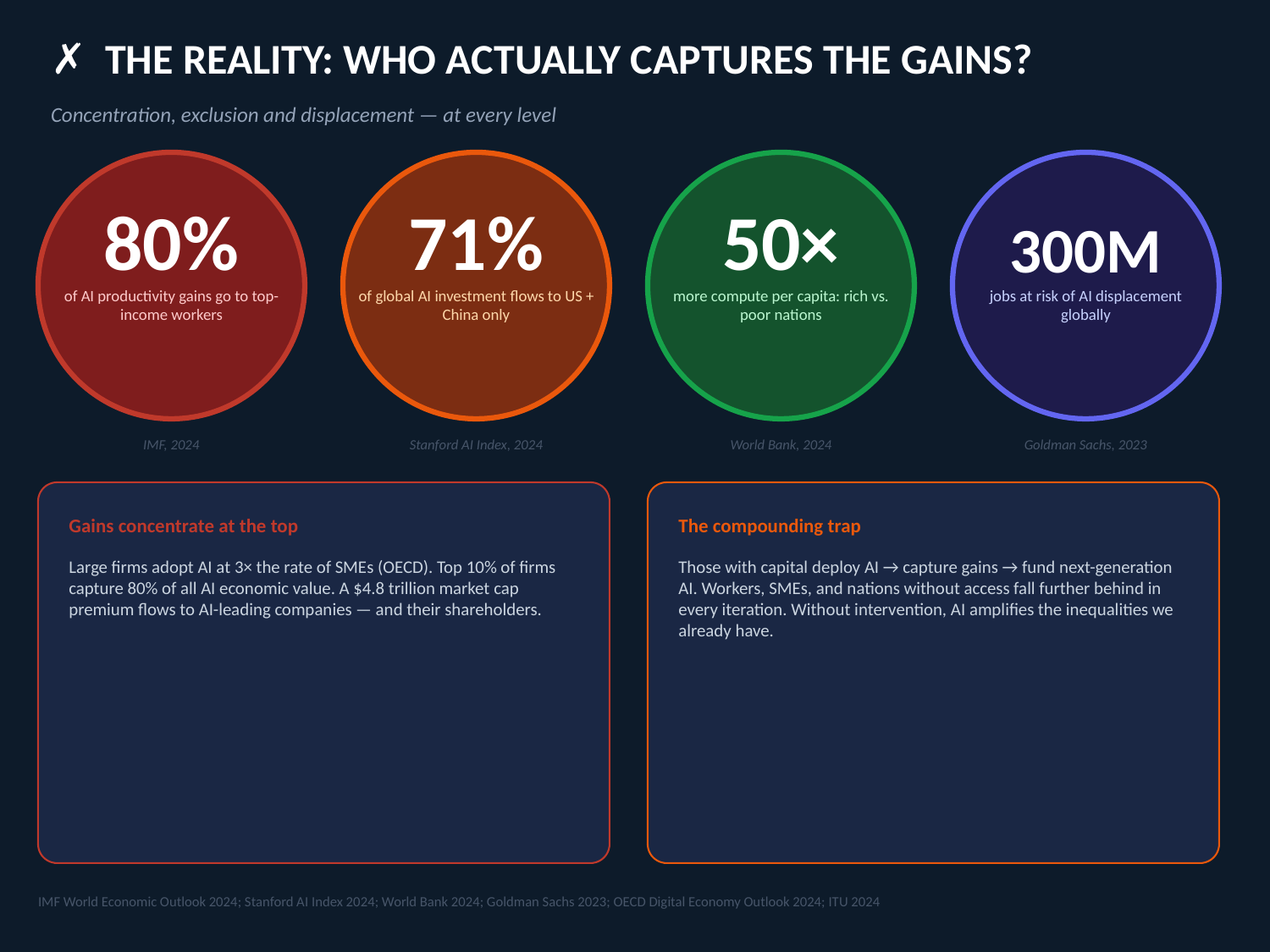

✗  THE REALITY: WHO ACTUALLY CAPTURES THE GAINS?
Concentration, exclusion and displacement — at every level

80%

71%

50×

300M
of AI productivity gains go to top-income workers
of global AI investment flows to US + China only
more compute per capita: rich vs. poor nations
jobs at risk of AI displacement globally
IMF, 2024
Stanford AI Index, 2024
World Bank, 2024
Goldman Sachs, 2023
Gains concentrate at the top

Large firms adopt AI at 3× the rate of SMEs (OECD). Top 10% of firms capture 80% of all AI economic value. A $4.8 trillion market cap premium flows to AI-leading companies — and their shareholders.
The compounding trap

Those with capital deploy AI → capture gains → fund next-generation AI. Workers, SMEs, and nations without access fall further behind in every iteration. Without intervention, AI amplifies the inequalities we already have.
IMF World Economic Outlook 2024; Stanford AI Index 2024; World Bank 2024; Goldman Sachs 2023; OECD Digital Economy Outlook 2024; ITU 2024